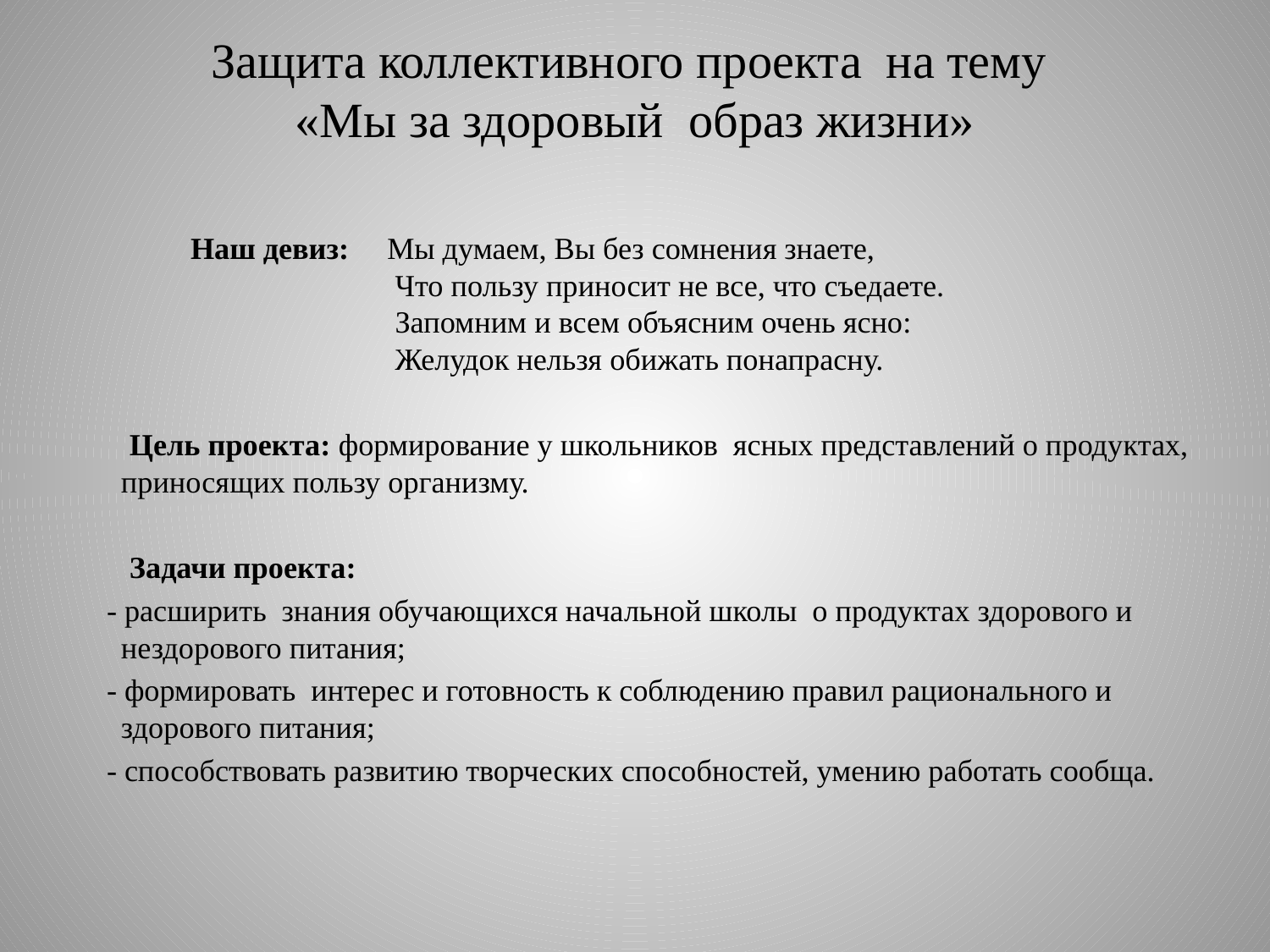

# Защита коллективного проекта  на тему «Мы за здоровый  образ жизни»
               Наш девиз:     Мы думаем, Вы без сомнения знаете,
                                    Что пользу приносит не все, что съедаете.
                                    Запомним и всем объясним очень ясно:
                                    Желудок нельзя обижать понапрасну.

       Цель проекта: формирование у школьников  ясных представлений о продуктах, приносящих пользу организму.

       Задачи проекта:
    - расширить  знания обучающихся начальной школы  о продуктах здорового и нездорового питания;
    - формировать  интерес и готовность к соблюдению правил рационального и здорового питания;
    - способствовать развитию творческих способностей, умению работать сообща.